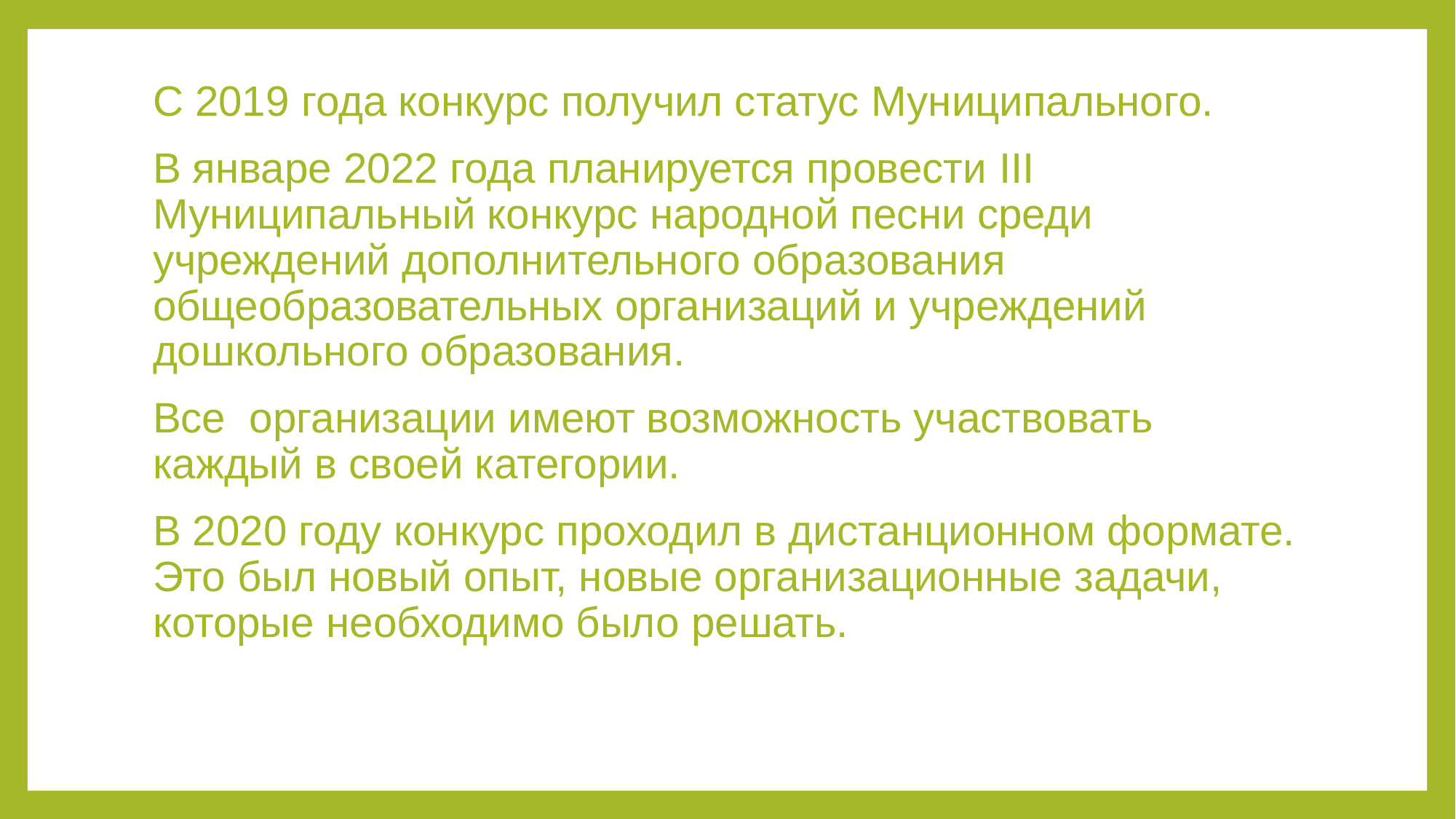

С 2019 года конкурс получил статус Муниципального.
В январе 2022 года планируется провести III Муниципальный конкурс народной песни среди учреждений дополнительного образования общеобразовательных организаций и учреждений дошкольного образования.
Все  организации имеют возможность участвовать каждый в своей категории.
В 2020 году конкурс проходил в дистанционном формате. Это был новый опыт, новые организационные задачи, которые необходимо было решать.